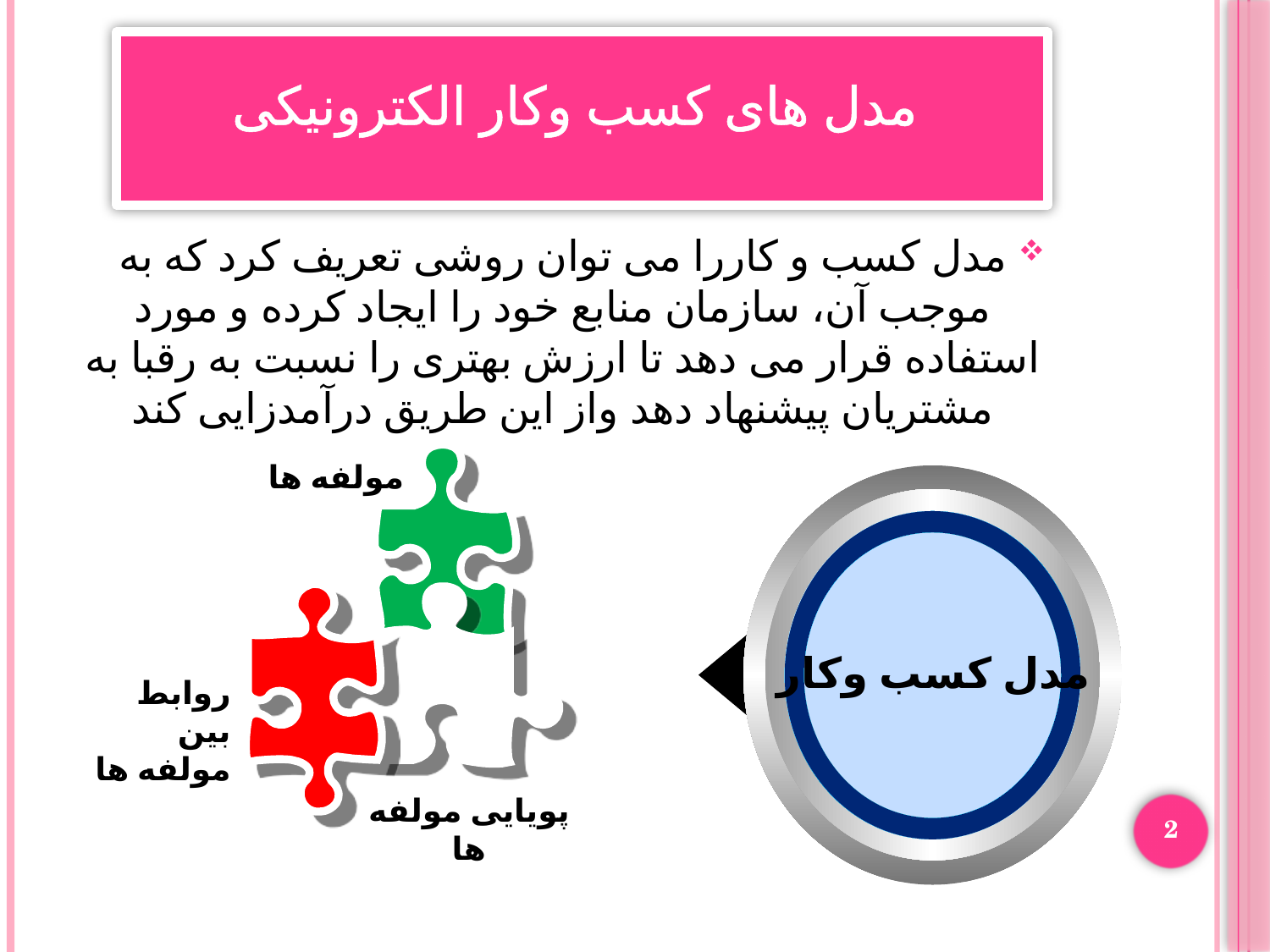

# مدل های کسب وکار الکترونیکی
مدل کسب و کاررا می توان روشی تعریف کرد که به موجب آن، سازمان منابع خود را ایجاد کرده و مورد استفاده قرار می دهد تا ارزش بهتری را نسبت به رقبا به مشتریان پیشنهاد دهد واز این طریق درآمدزایی کند

مولفه ها
روابط بین مولفه ها
پویایی مولفه ها

مدل کسب وکار

2